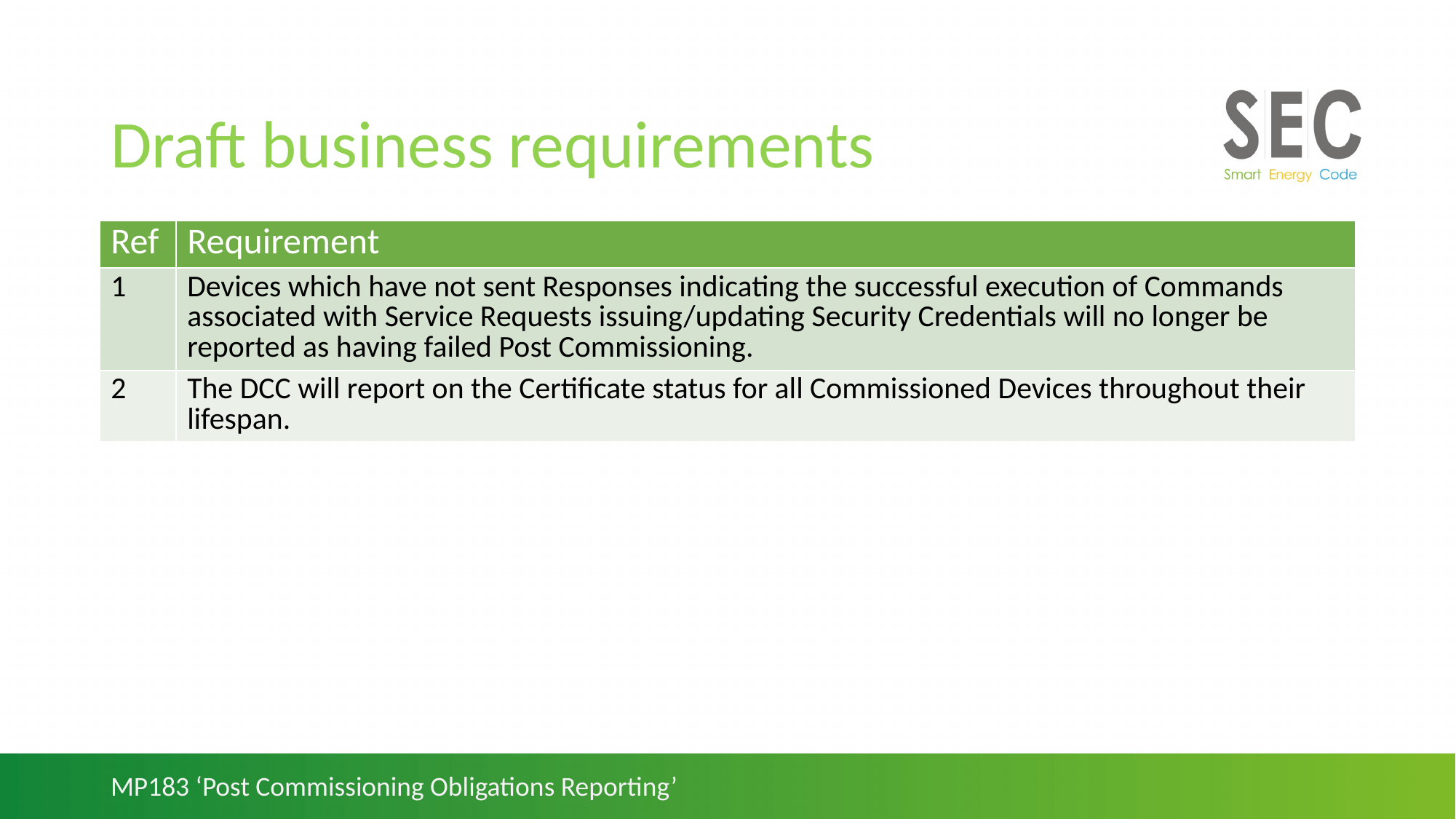

# Draft business requirements
| Ref | Requirement |
| --- | --- |
| 1 | Devices which have not sent Responses indicating the successful execution of Commands associated with Service Requests issuing/updating Security Credentials will no longer be reported as having failed Post Commissioning. |
| 2 | The DCC will report on the Certificate status for all Commissioned Devices throughout their lifespan. |

MP183 ‘Post Commissioning Obligations Reporting’